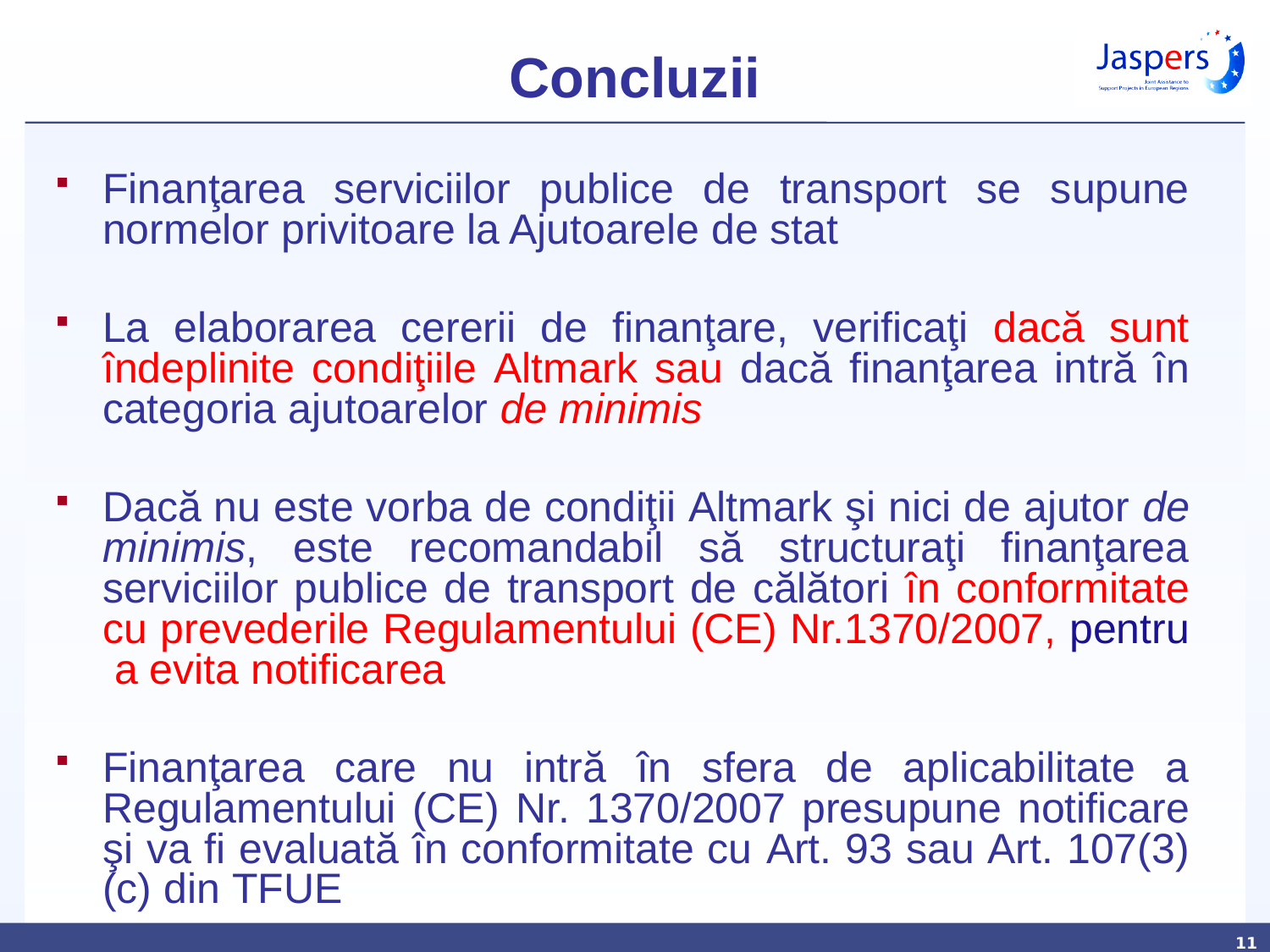

# Concluzii

Finanţarea serviciilor publice de transport se supune normelor privitoare la Ajutoarele de stat

La elaborarea cererii de finanţare, verificaţi dacă sunt îndeplinite condiţiile Altmark sau dacă finanţarea intră în categoria ajutoarelor de minimis

Dacă nu este vorba de condiţii Altmark şi nici de ajutor de minimis, este recomandabil să structuraţi finanţarea serviciilor publice de transport de călători în conformitate cu prevederile Regulamentului (CE) Nr.1370/2007, pentru  a evita notificarea

Finanţarea care nu intră în sfera de aplicabilitate a Regulamentului (CE) Nr. 1370/2007 presupune notificare şi va fi evaluată în conformitate cu Art. 93 sau Art. 107(3)(c) din TFUE
11